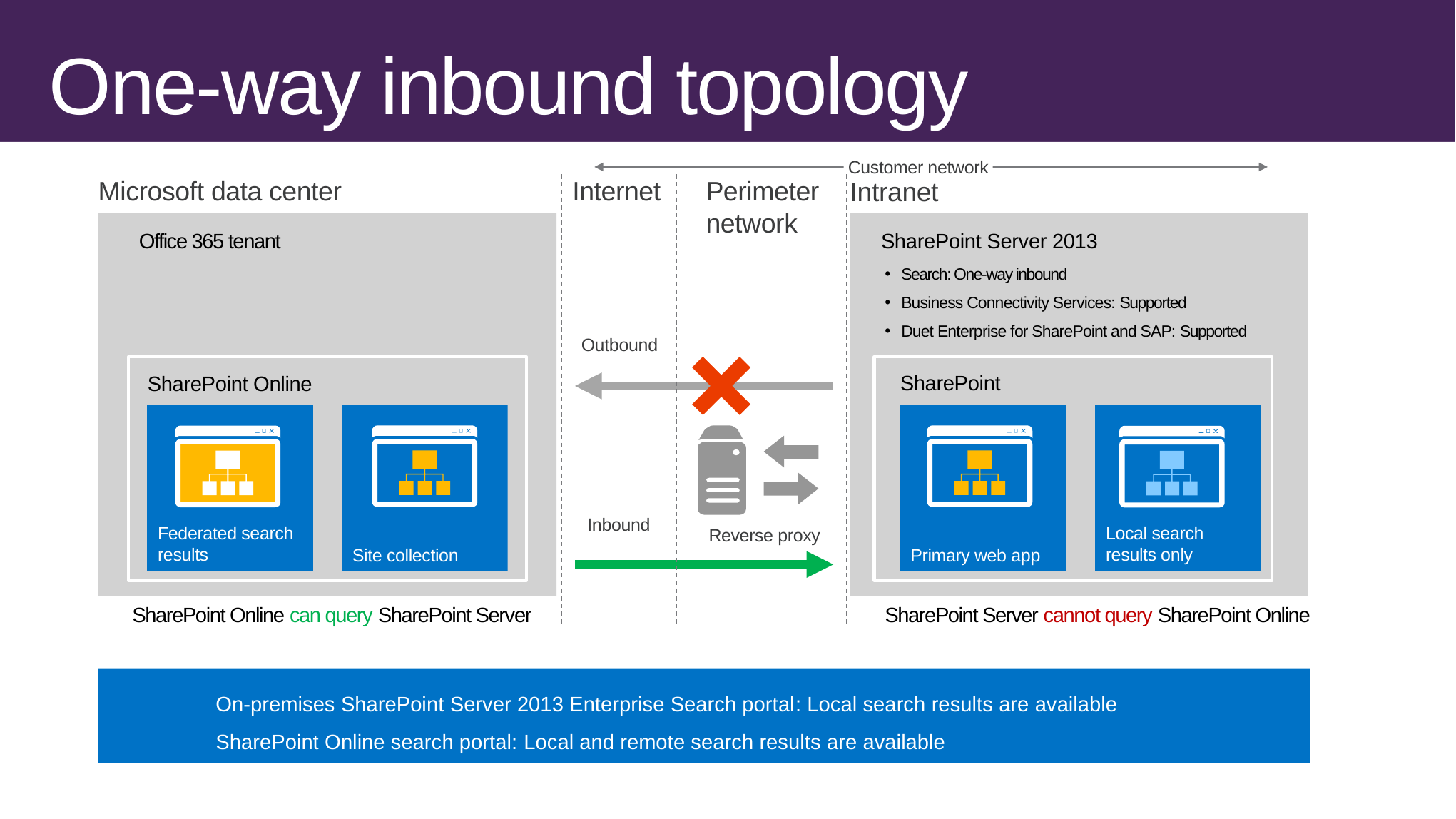

# One-way inbound topology
Customer network
Microsoft data center
Internet
Perimeter
network
Intranet

Office 365 tenant
SharePoint Server 2013
Search: One-way inbound
Business Connectivity Services: Supported
Duet Enterprise for SharePoint and SAP: Supported
Outbound

SharePoint
SharePoint Online

Inbound
Federated search results
Local search results only
Reverse proxy
Site collection
Primary web app
SharePoint Online can query SharePoint Server
SharePoint Server cannot query SharePoint Online
On-premises SharePoint Server 2013 Enterprise Search portal: Local search results are available
SharePoint Online search portal: Local and remote search results are available